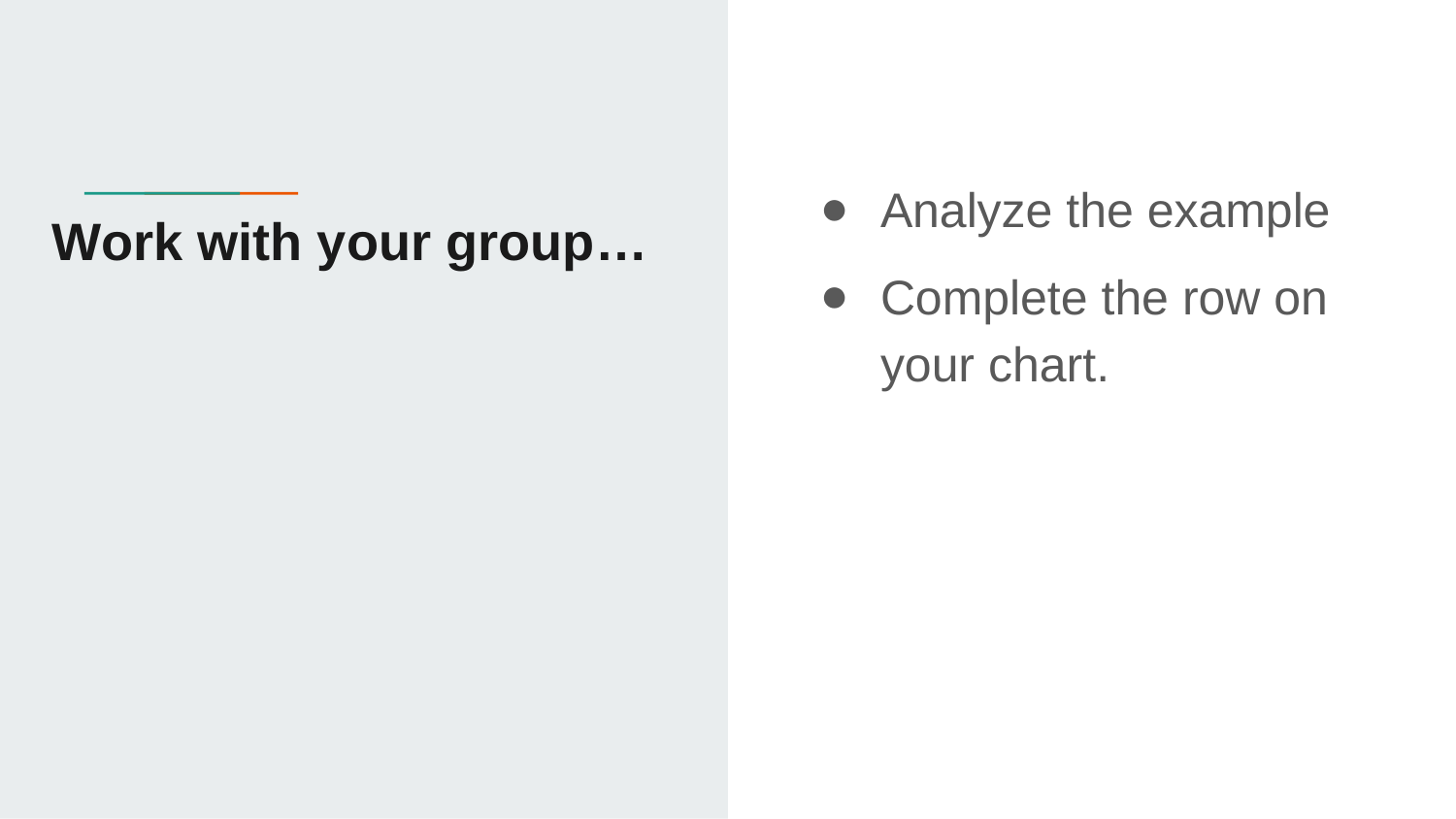

Analyze the example
Complete the row on your chart.
# Work with your group…